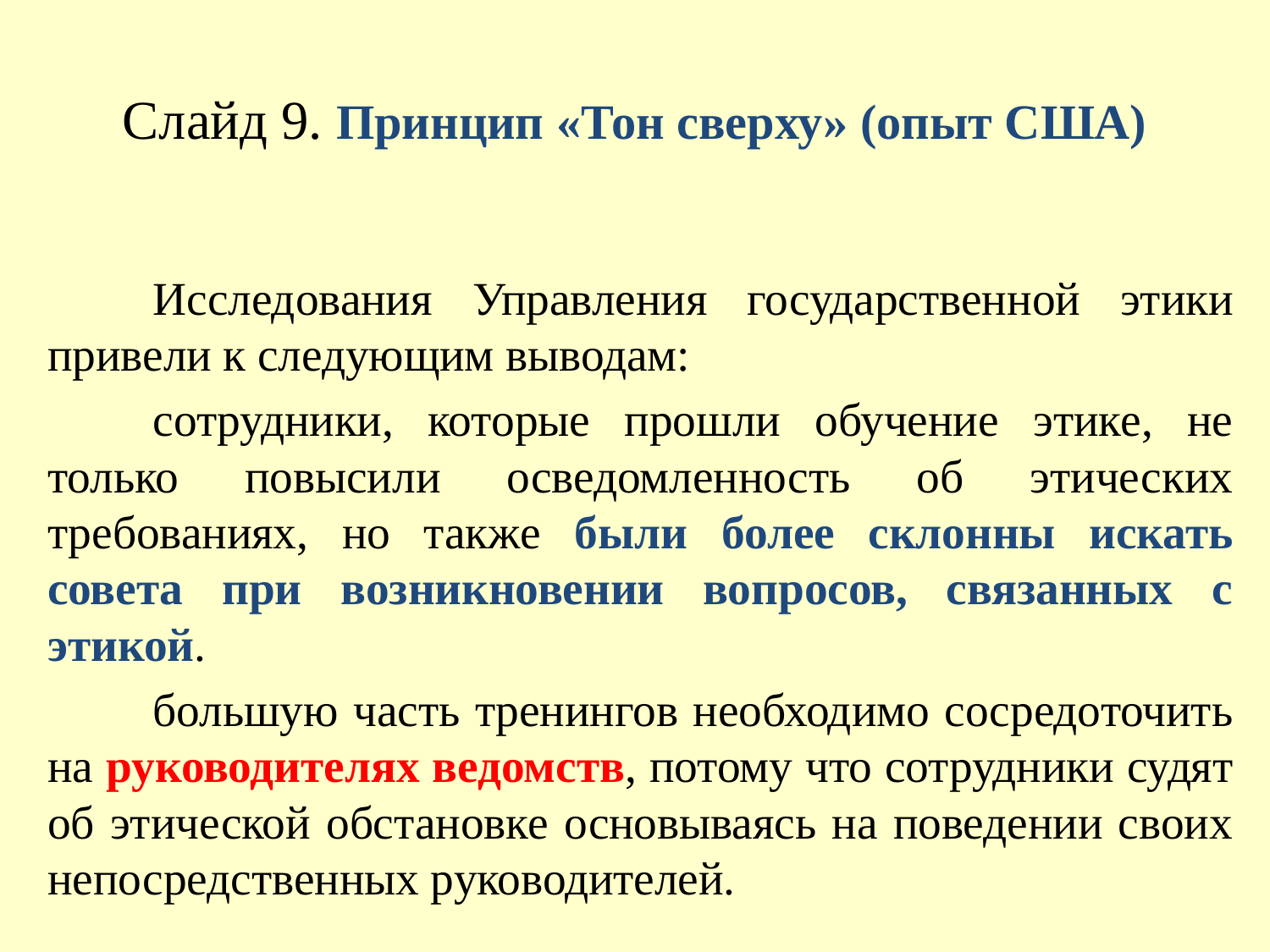

# Слайд 9. Принцип «Тон сверху» (опыт США)

	Исследования Управления государственной этики привели к следующим выводам:
	сотрудники, которые прошли обучение этике, не только повысили осведомленность об этических требованиях, но также были более склонны искать совета при возникновении вопросов, связанных с этикой.
	большую часть тренингов необходимо сосредоточить на руководителях ведомств, потому что сотрудники судят об этической обстановке основываясь на поведении своих непосредственных руководителей.